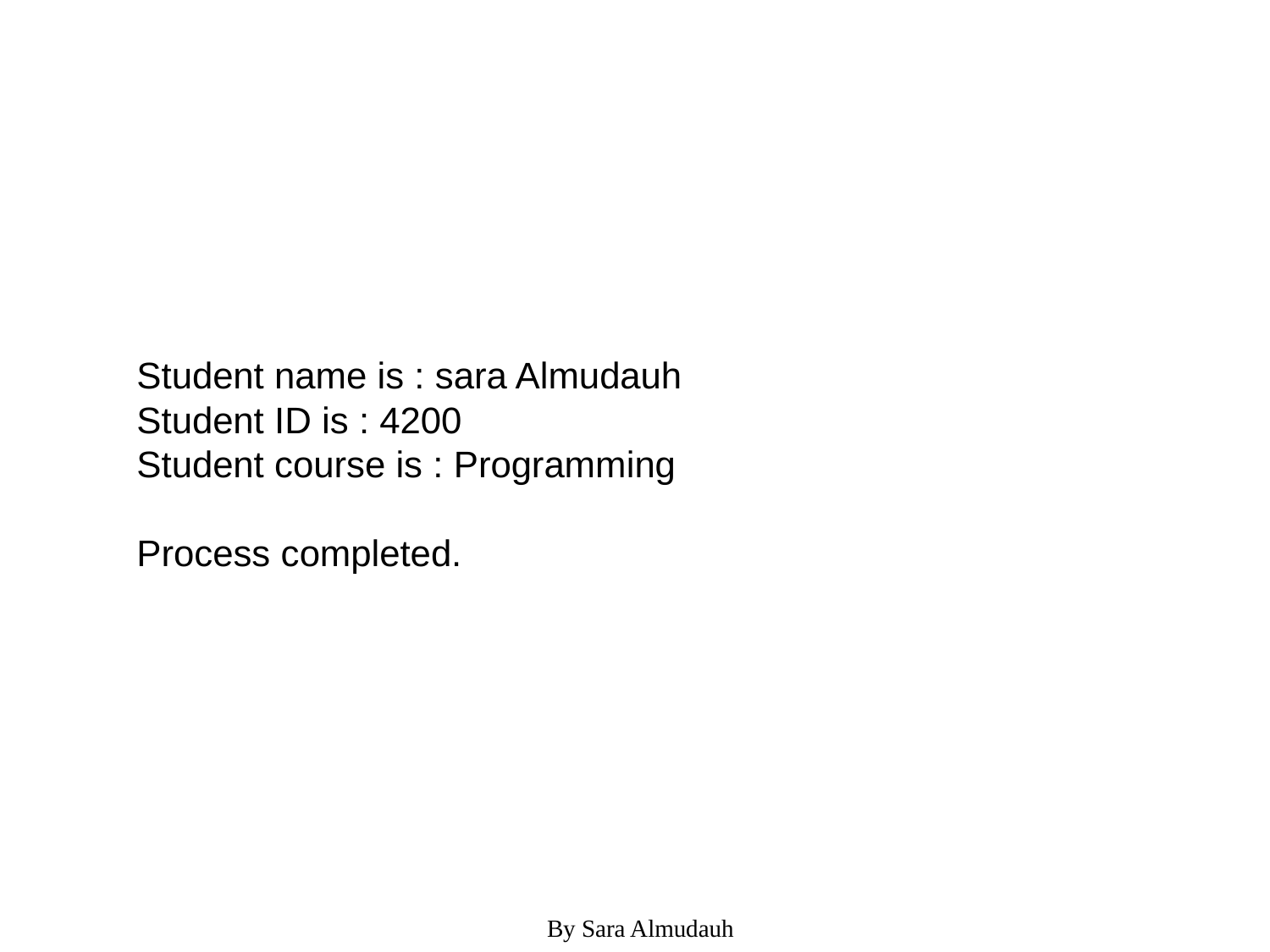

Student name is : sara Almudauh
Student ID is : 4200
Student course is : Programming

Process completed.
By Sara Almudauh